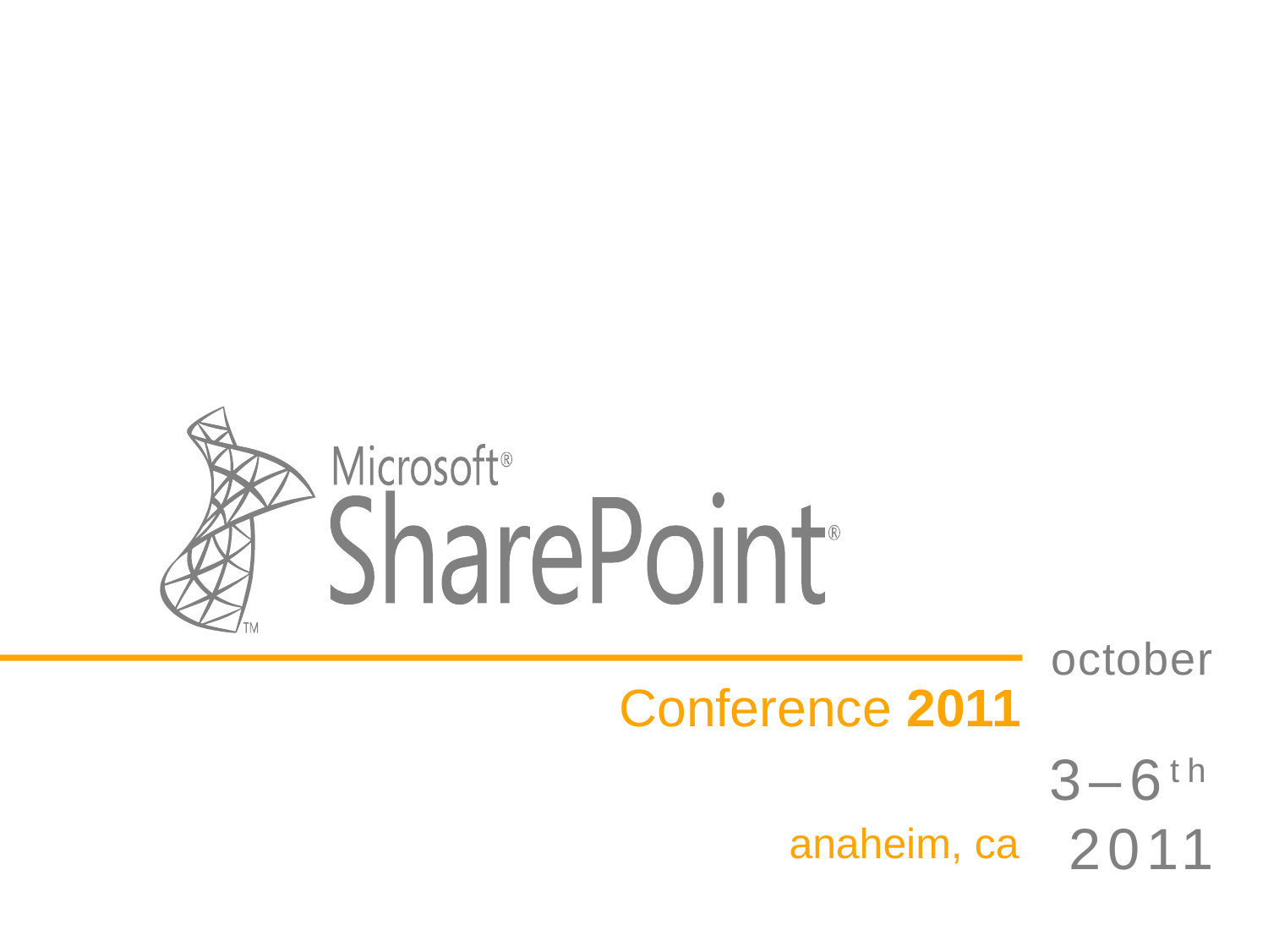

october
3–6th
2011

Conference 2011
anaheim, ca